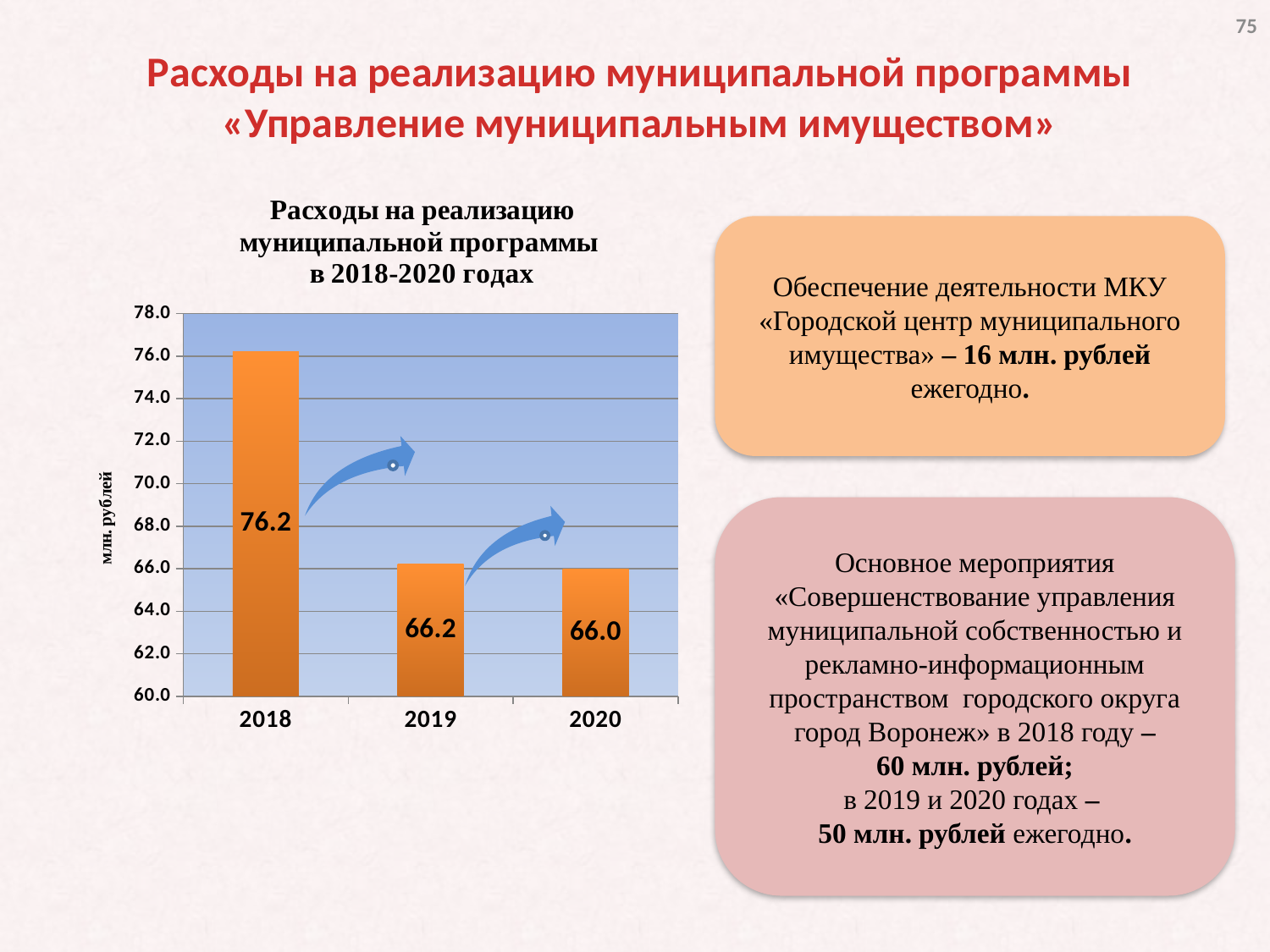

75
Расходы на реализацию муниципальной программы «Управление муниципальным имуществом»

### Chart: Расходы на реализацию муниципальной программы
в 2018-2020 годах

| Category | Ряд 1 |
|---|---|
| 2018 | 76.2 |
| 2019 | 66.2 |
| 2020 | 66.0 |
Обеспечение деятельности МКУ «Городской центр муниципального имущества» – 16 млн. рублей ежегодно.

Основное мероприятия «Совершенствование управления муниципальной собственностью и рекламно-информационным пространством  городского округа город Воронеж» в 2018 году –
 60 млн. рублей;
в 2019 и 2020 годах –
50 млн. рублей ежегодно.